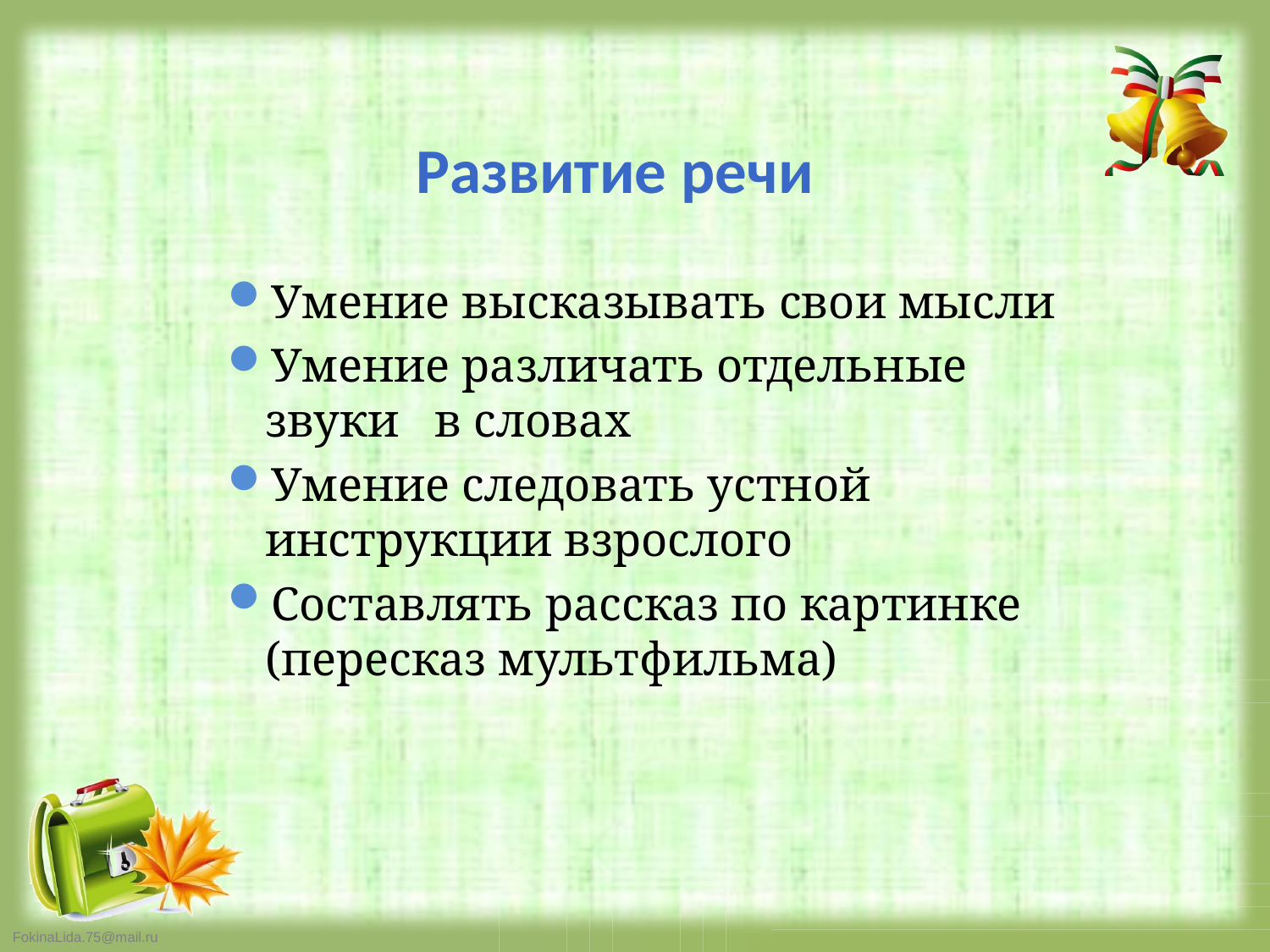

# Развитие речи
Умение высказывать свои мысли
Умение различать отдельные звуки   в словах
Умение следовать устной инструкции взрослого
Составлять рассказ по картинке (пересказ мультфильма)